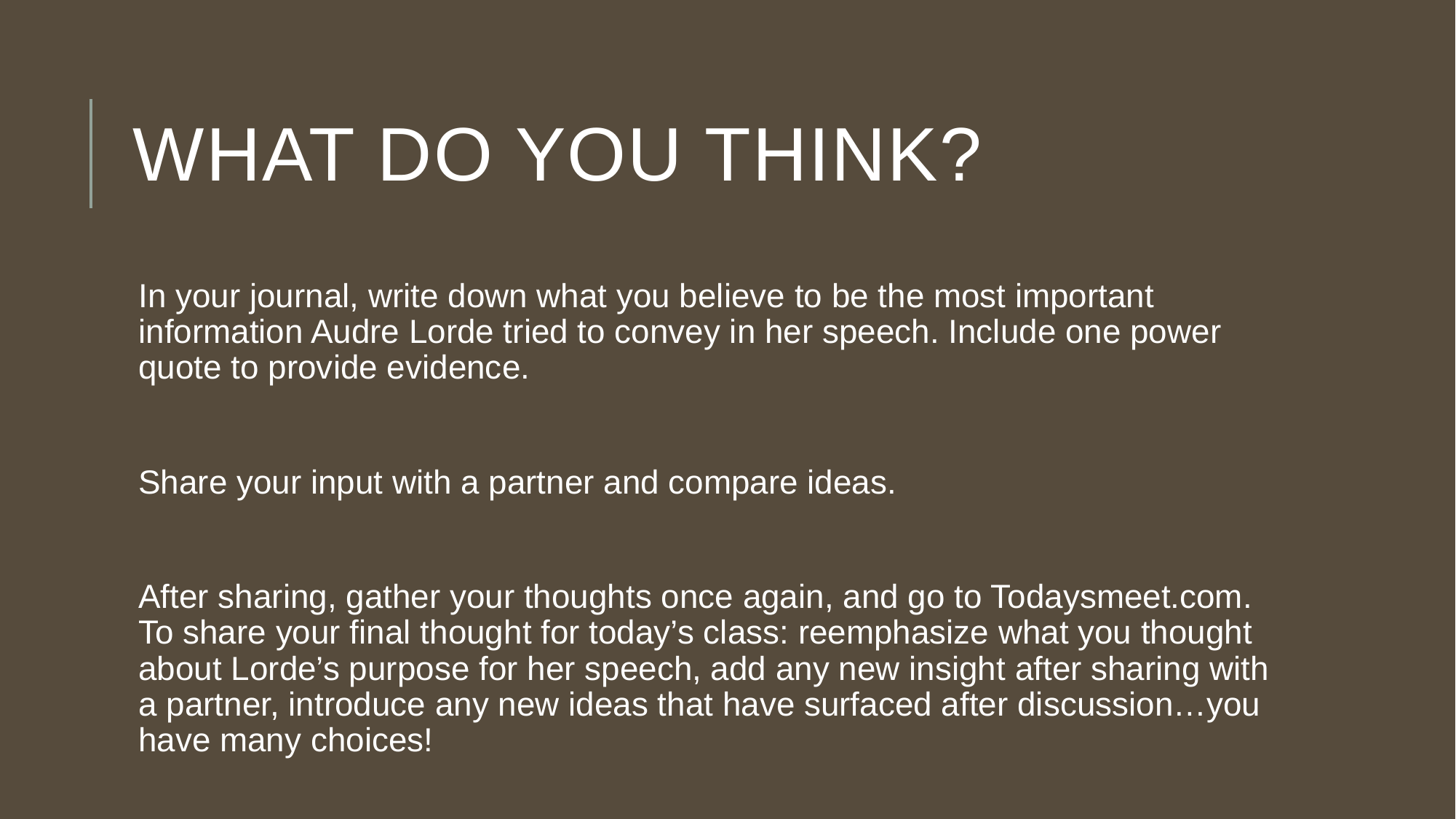

# What do you think?
In your journal, write down what you believe to be the most important information Audre Lorde tried to convey in her speech. Include one power quote to provide evidence.

Share your input with a partner and compare ideas.

After sharing, gather your thoughts once again, and go to Todaysmeet.com. To share your final thought for today’s class: reemphasize what you thought about Lorde’s purpose for her speech, add any new insight after sharing with a partner, introduce any new ideas that have surfaced after discussion…you have many choices!